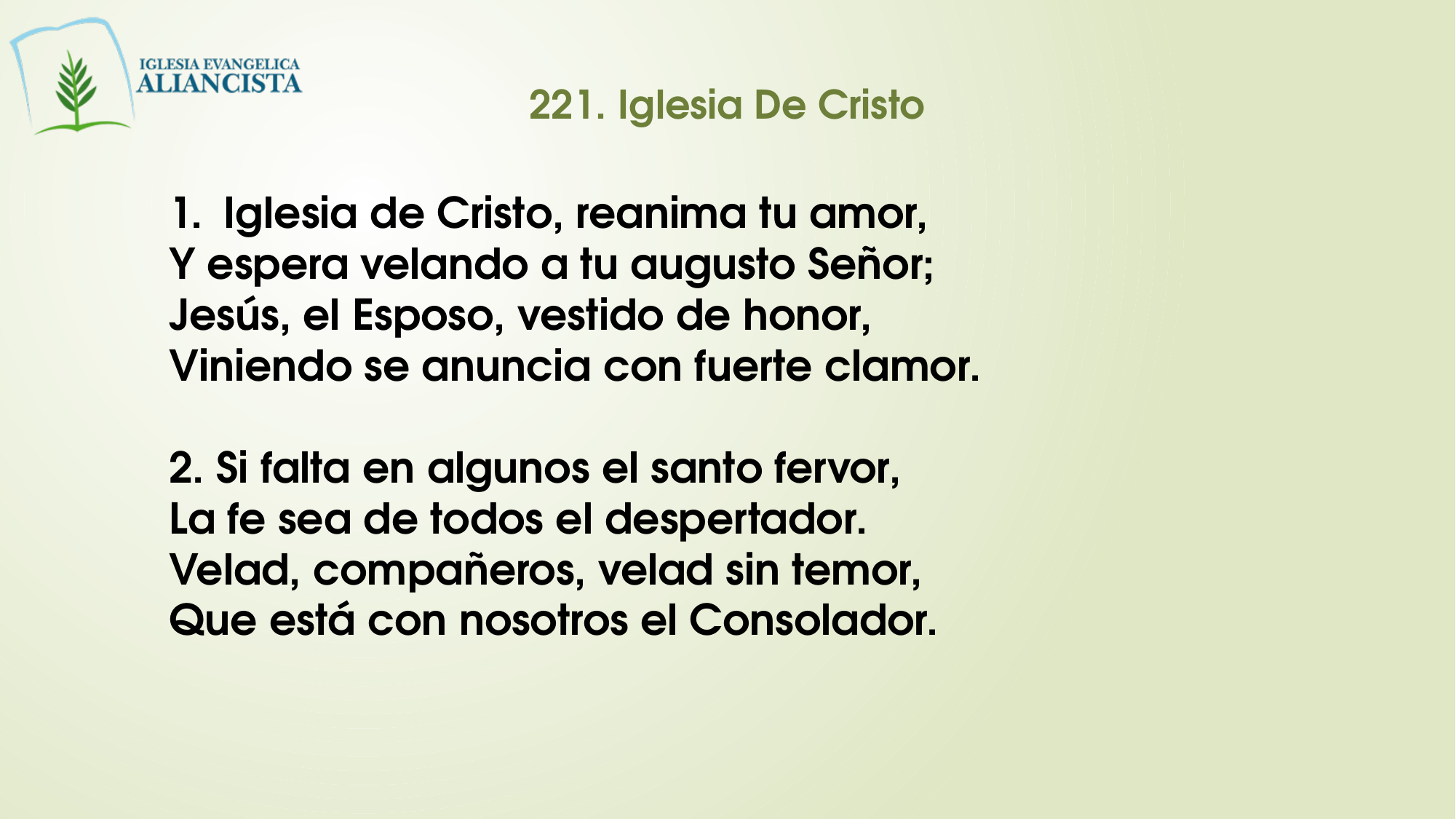

221. Iglesia De Cristo
Iglesia de Cristo, reanima tu amor,
Y espera velando a tu augusto Señor;
Jesús, el Esposo, vestido de honor,
Viniendo se anuncia con fuerte clamor.

2. Si falta en algunos el santo fervor,
La fe sea de todos el despertador.
Velad, compañeros, velad sin temor,
Que está con nosotros el Consolador.